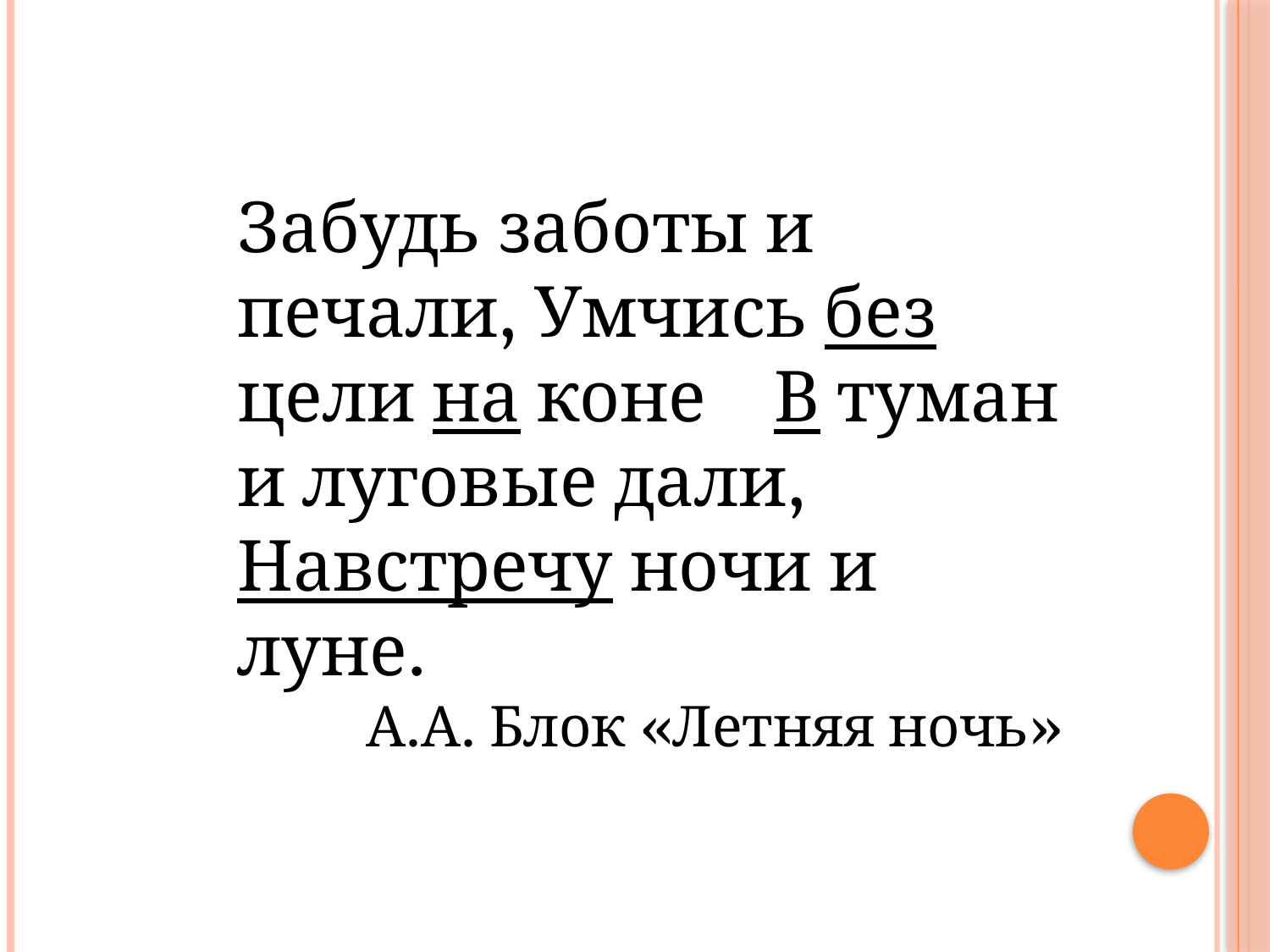

Забудь заботы и печали, Умчись без цели на коне    В туман и луговые дали,  Навстречу ночи и луне.
А.А. Блок «Летняя ночь»